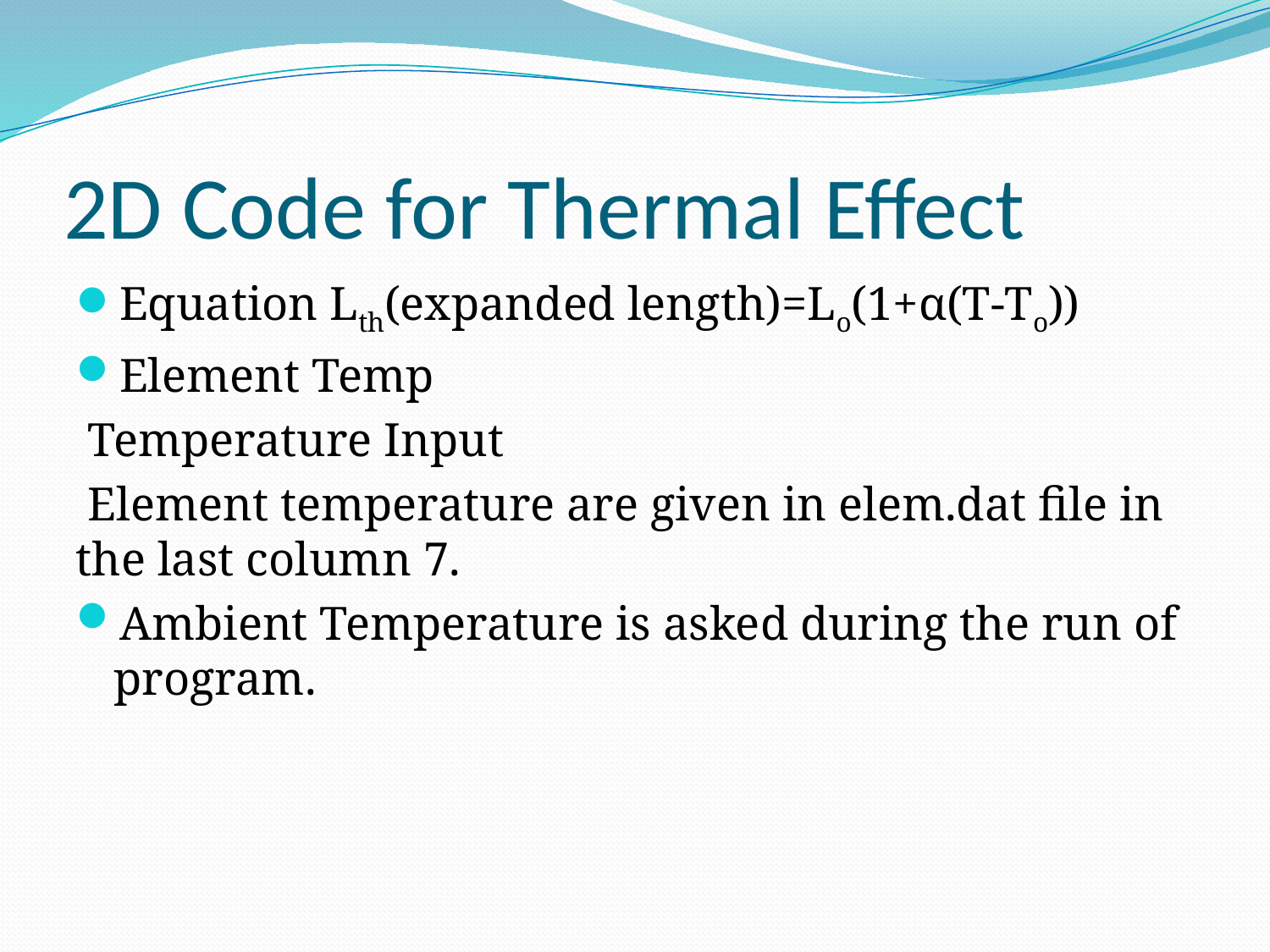

# 2D Code for Thermal Effect
Equation Lth(expanded length)=Lo(1+α(T-To))
Element Temp
 Temperature Input
 Element temperature are given in elem.dat file in the last column 7.
Ambient Temperature is asked during the run of program.